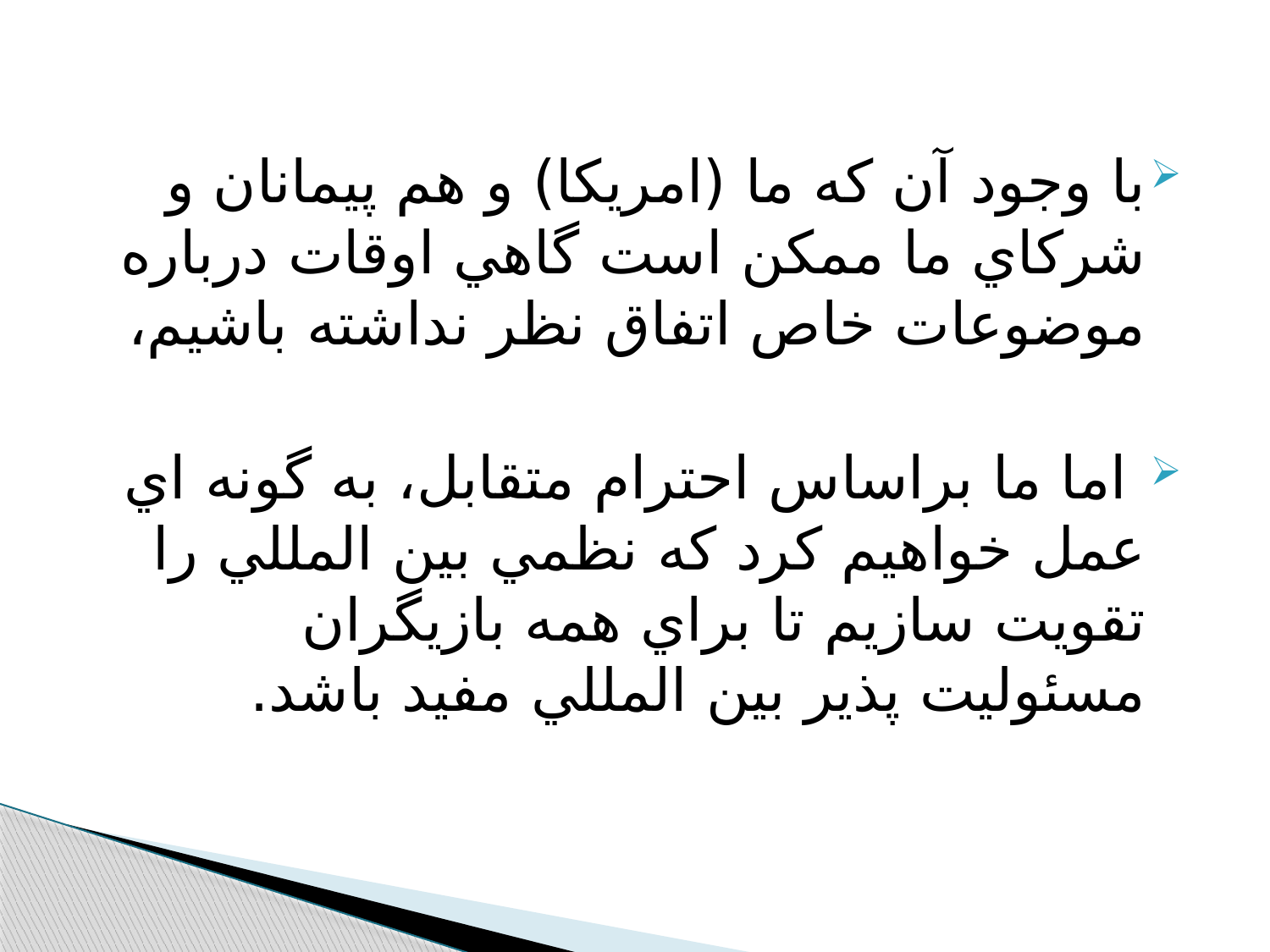

با وجود آن که ما (امريكا) و هم پيمانان و شرکاي ما ممکن است گاهي اوقات درباره موضوعات خاص اتفاق نظر نداشته باشيم،

 اما ما براساس احترام متقابل، به گونه اي عمل خواهيم کرد که نظمي بين المللي را تقويت سازيم تا براي همه بازيگران مسئوليت پذير بين المللي مفيد باشد.